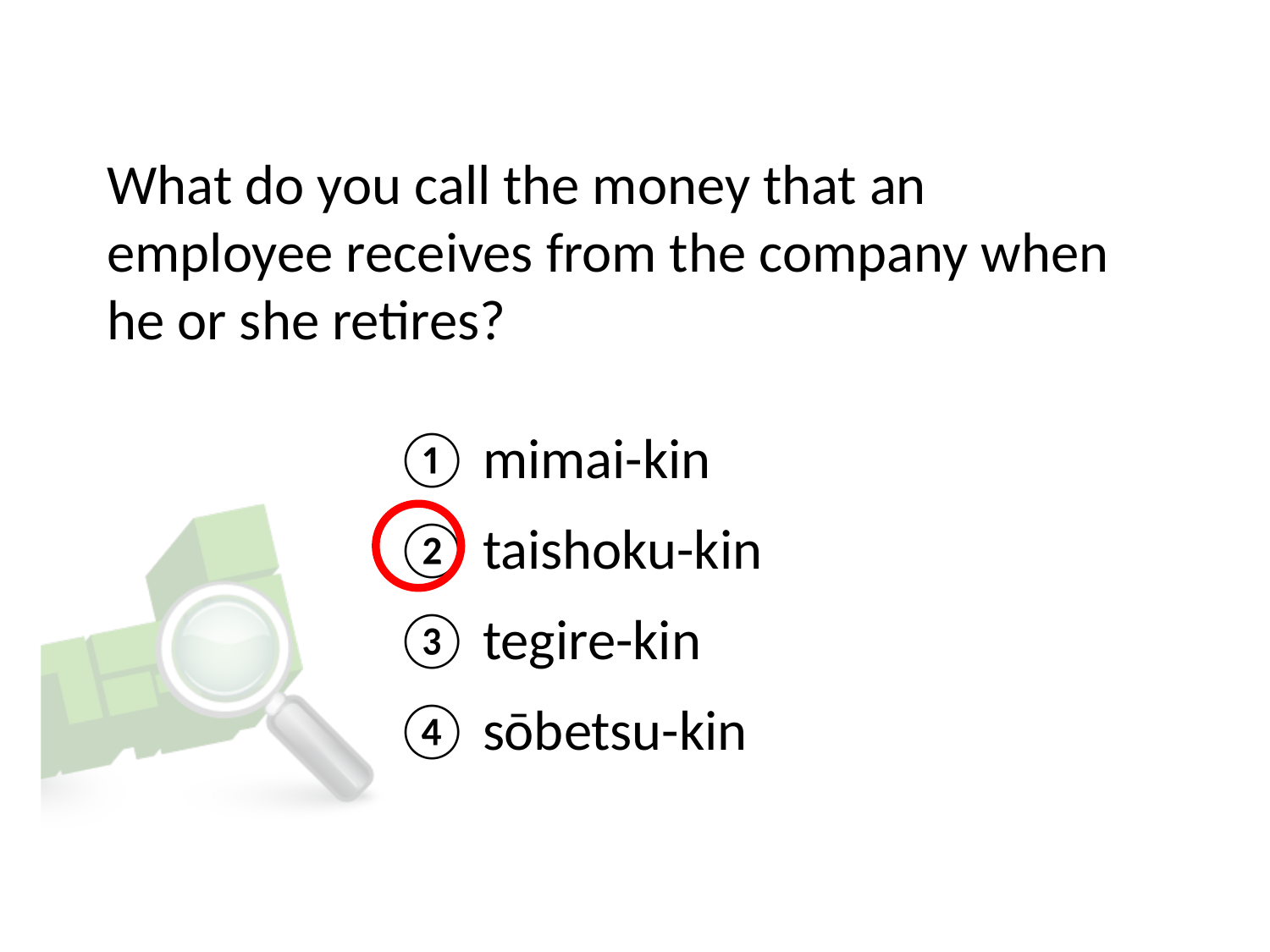

# What do you call the money that an employee receives from the company when he or she retires?
① mimai-kin
② taishoku-kin
③ tegire-kin
④ sōbetsu-kin